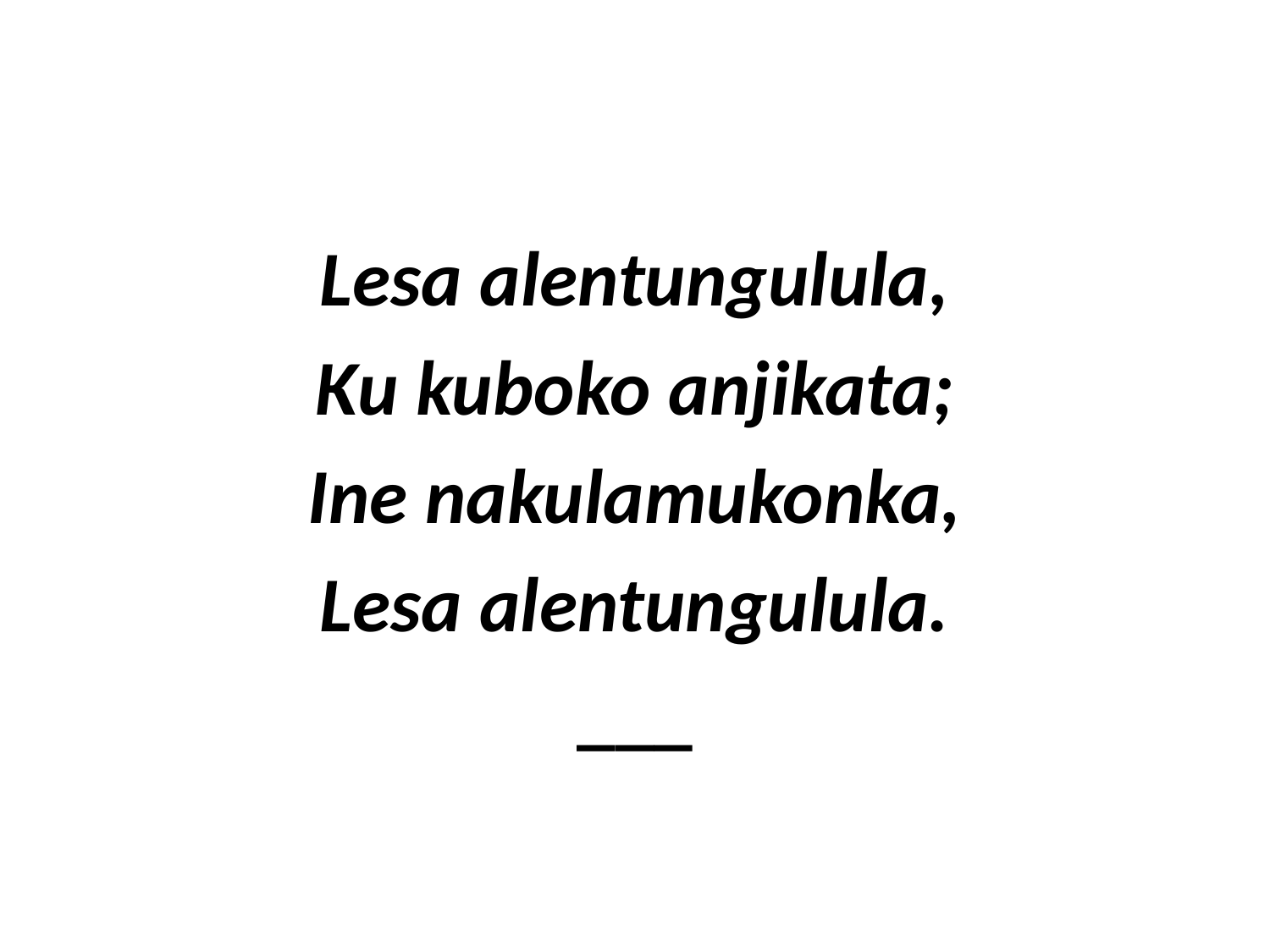

Lesa alentungulula,
Ku kuboko anjikata;
Ine nakulamukonka,
Lesa alentungulula.
___